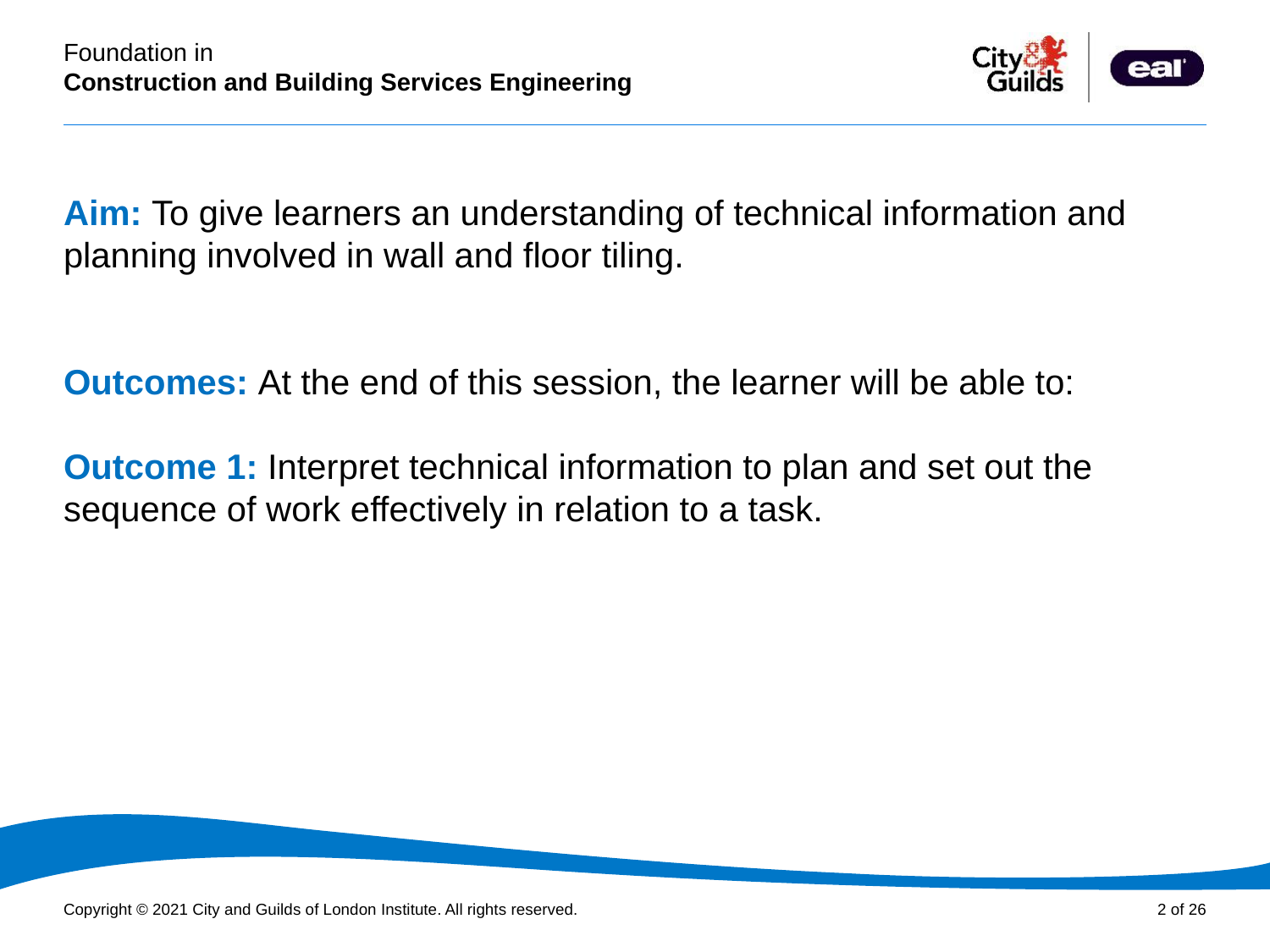

PowerPoint presentation
# Aim: To give learners an understanding of technical information and planning involved in wall and floor tiling. Outcomes: At the end of this session, the learner will be able to: Outcome 1: Interpret technical information to plan and set out the sequence of work effectively in relation to a task.